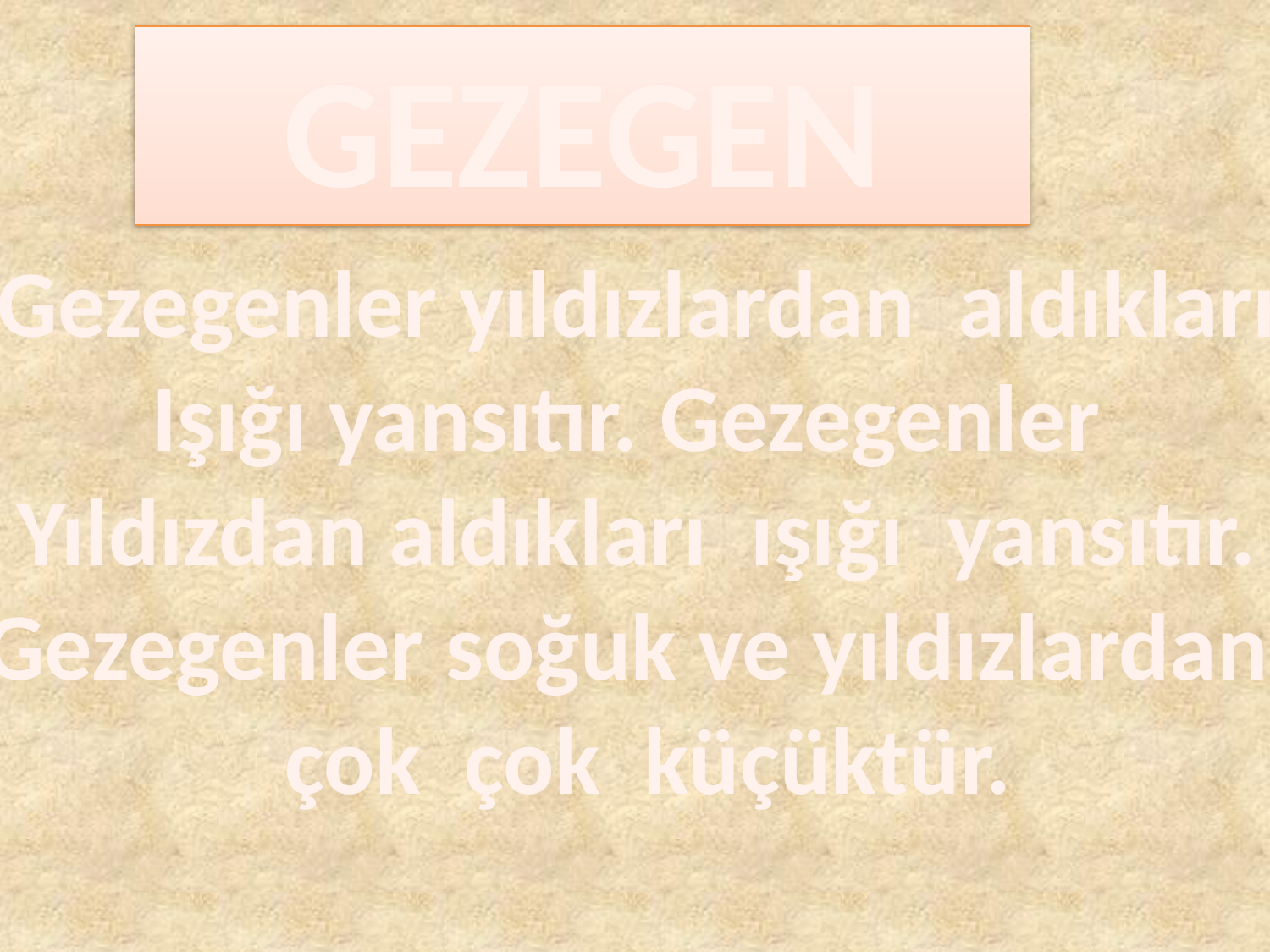

GEZEGEN
Gezegenler yıldızlardan  aldıkları
Işığı yansıtır. Gezegenler
Yıldızdan aldıkları  ışığı  yansıtır.
Gezegenler soğuk ve yıldızlardan
 çok  çok  küçüktür.